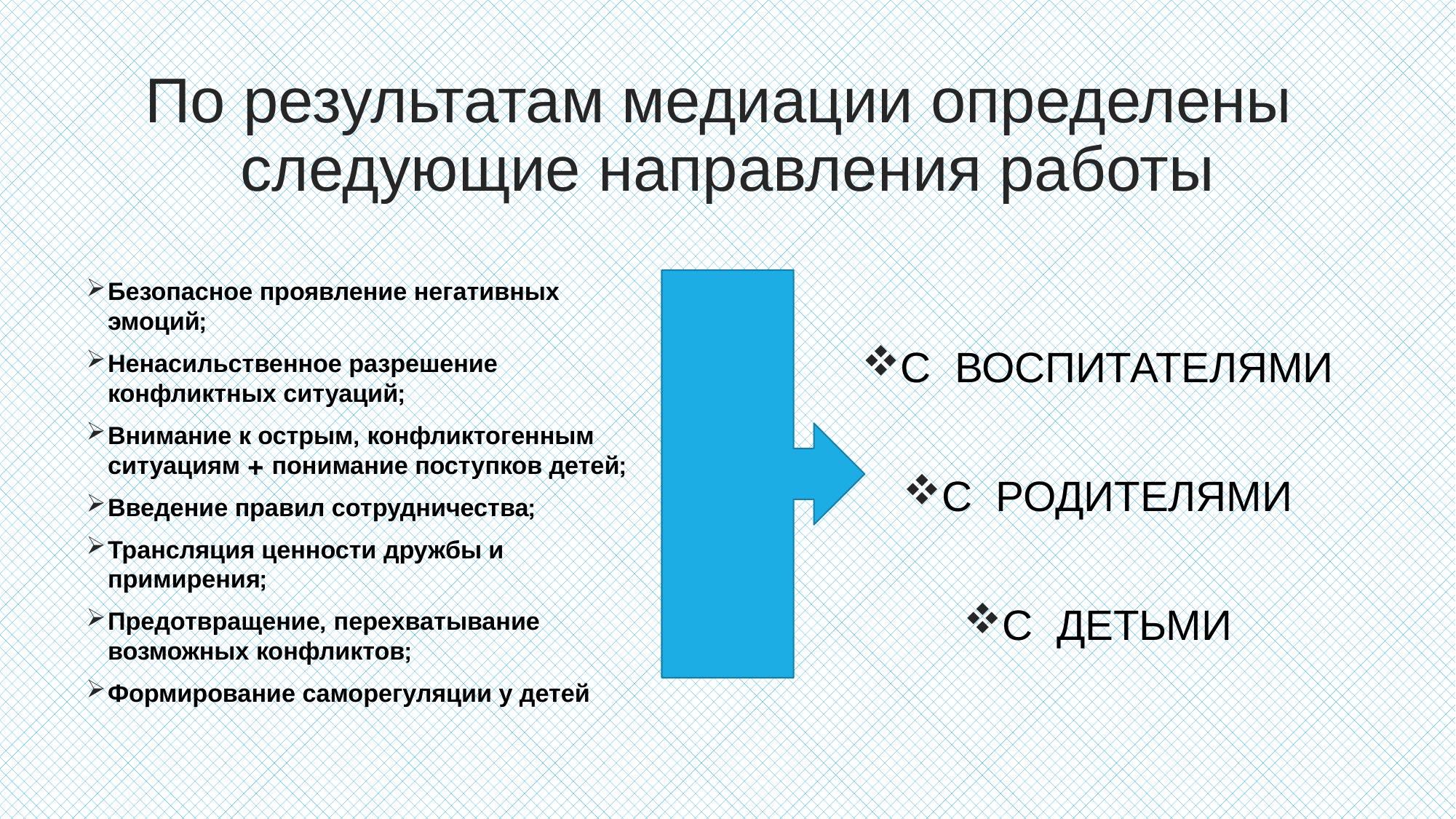

# По результатам медиации определены следующие направления работы
Безопасное проявление негативных эмоций;
Ненасильственное разрешение конфликтных ситуаций;
Внимание к острым, конфликтогенным ситуациям + понимание поступков детей;
Введение правил сотрудничества;
Трансляция ценности дружбы и примирения;
Предотвращение, перехватывание возможных конфликтов;
Формирование саморегуляции у детей

С  ВОСПИТАТЕЛЯМИ

С  РОДИТЕЛЯМИ

С  ДЕТЬМИ